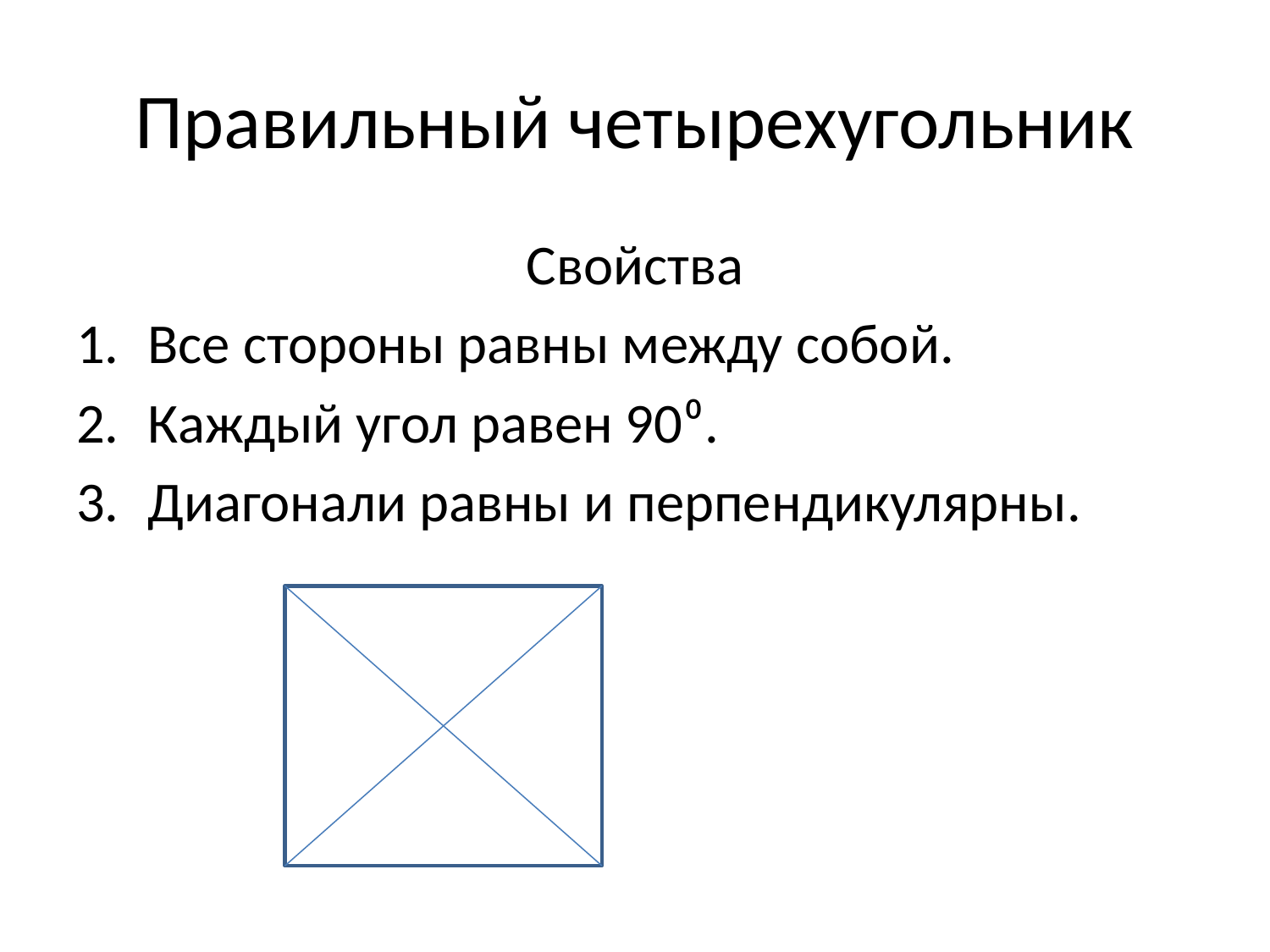

# Правильный четырехугольник
Свойства
Все стороны равны между собой.
Каждый угол равен 90⁰.
Диагонали равны и перпендикулярны.